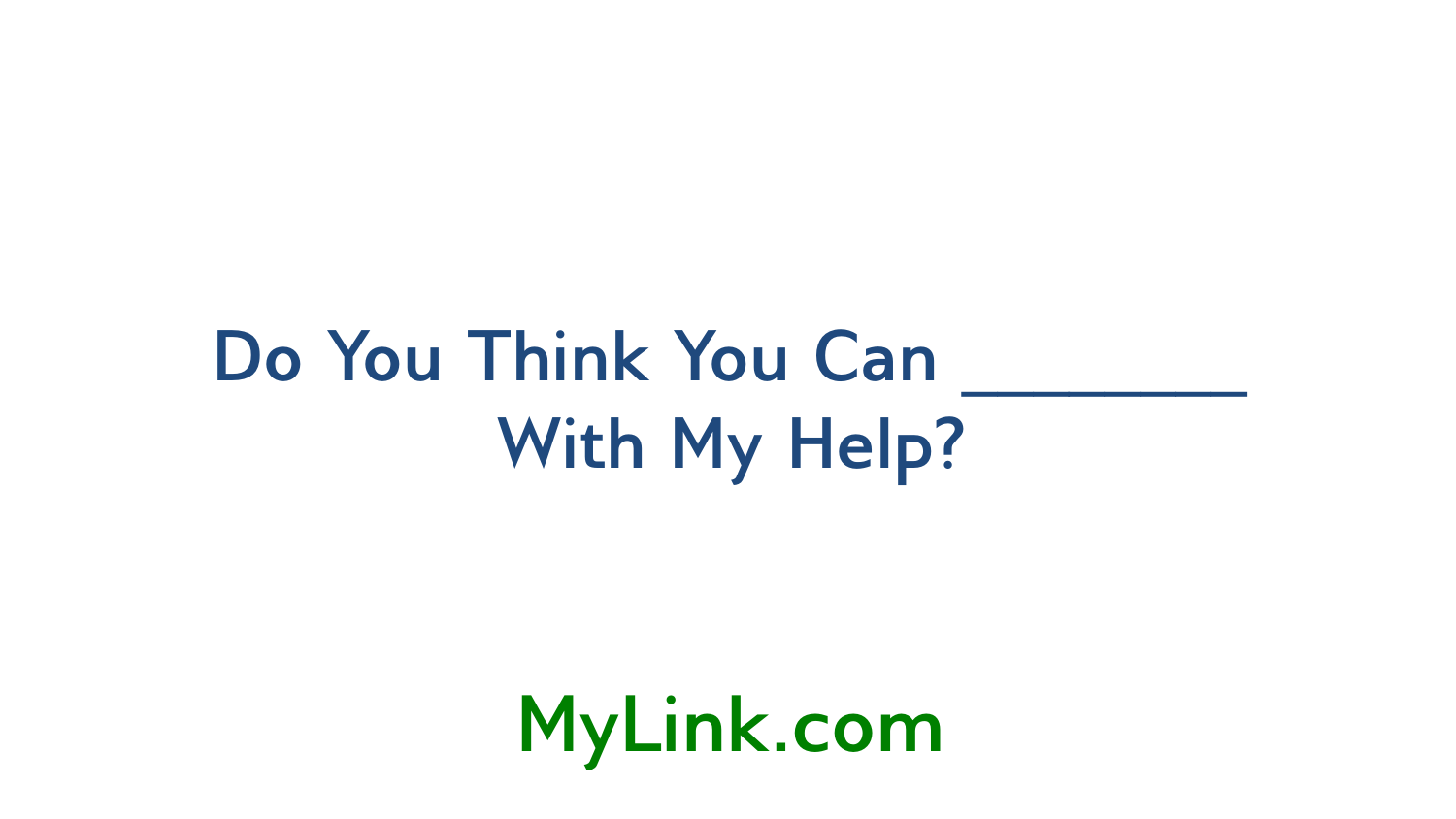

Do You Think You Can ________ With My Help?
MyLink.com